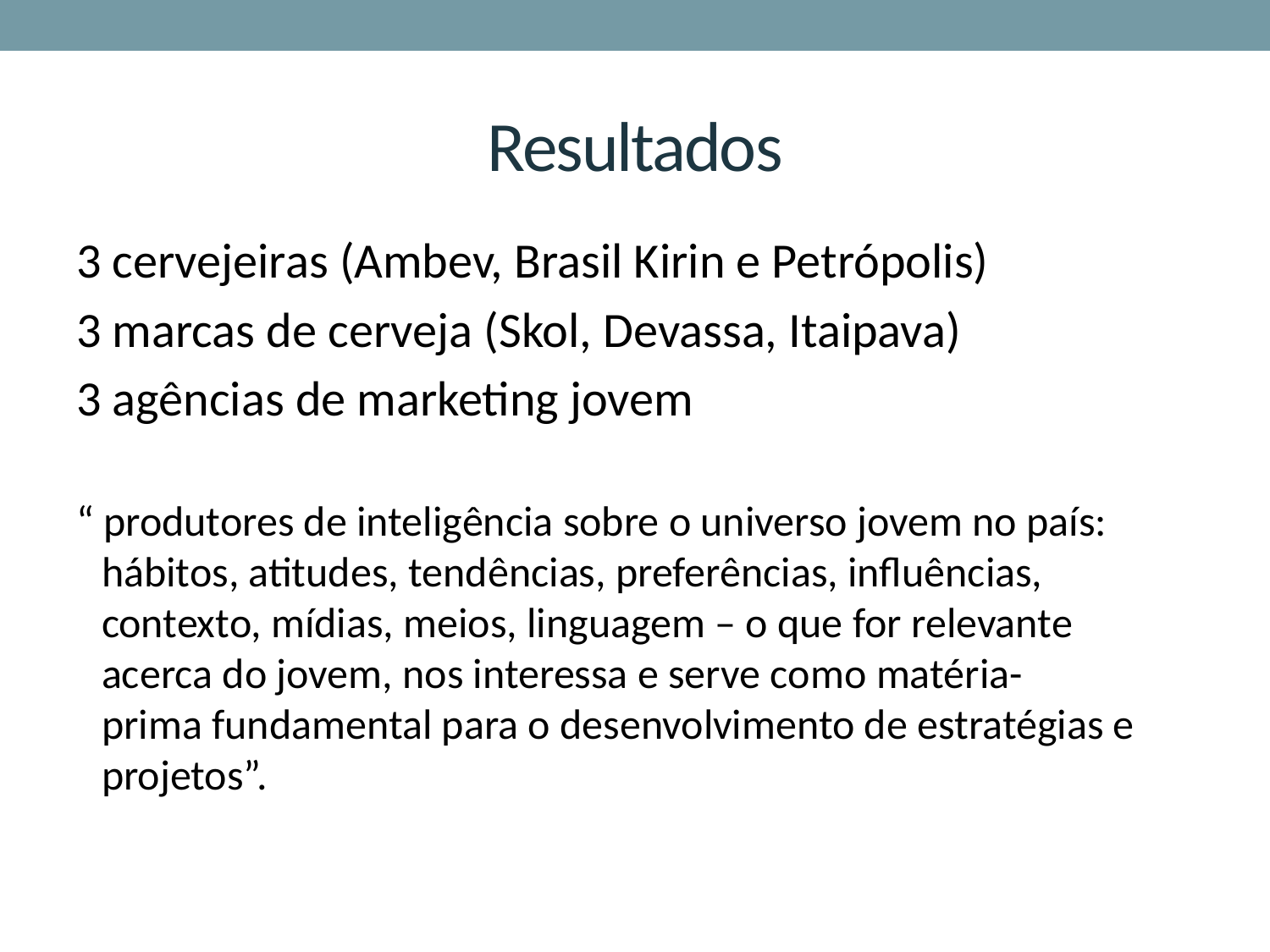

# Resultados
3 cervejeiras (Ambev, Brasil Kirin e Petrópolis)
3 marcas de cerveja (Skol, Devassa, Itaipava)
3 agências de marketing jovem

“ produtores de inteligência sobre o universo jovem no país: hábitos, atitudes, tendências, preferências, influências, contexto, mídias, meios, linguagem – o que for relevante acerca do jovem, nos interessa e serve como matéria-prima fundamental para o desenvolvimento de estratégias e projetos”.